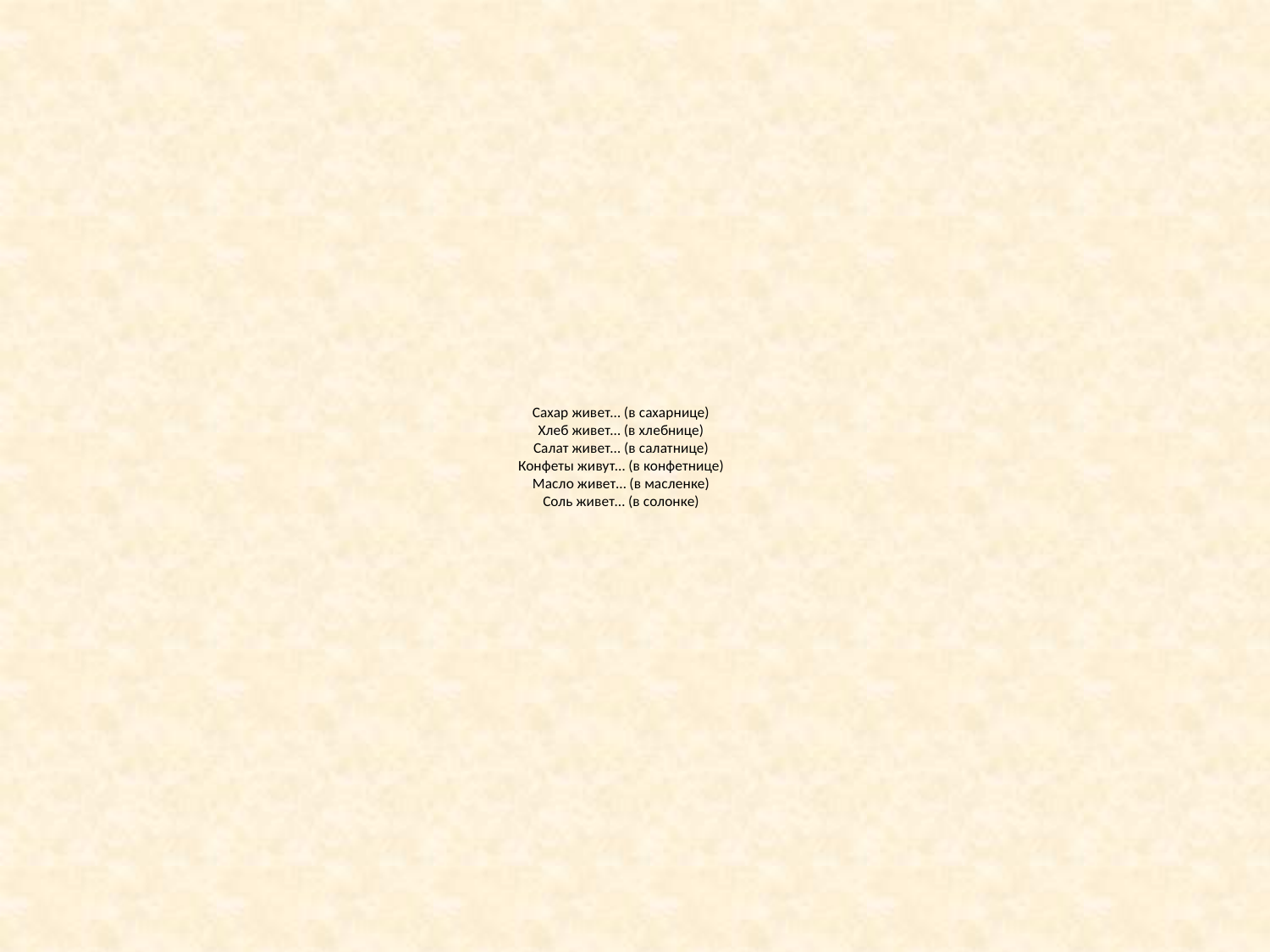

# Сахар живет… (в сахарнице) Хлеб живет… (в хлебнице) Салат живет… (в салатнице) Конфеты живут… (в конфетнице) Масло живет… (в масленке) Соль живет… (в солонке)